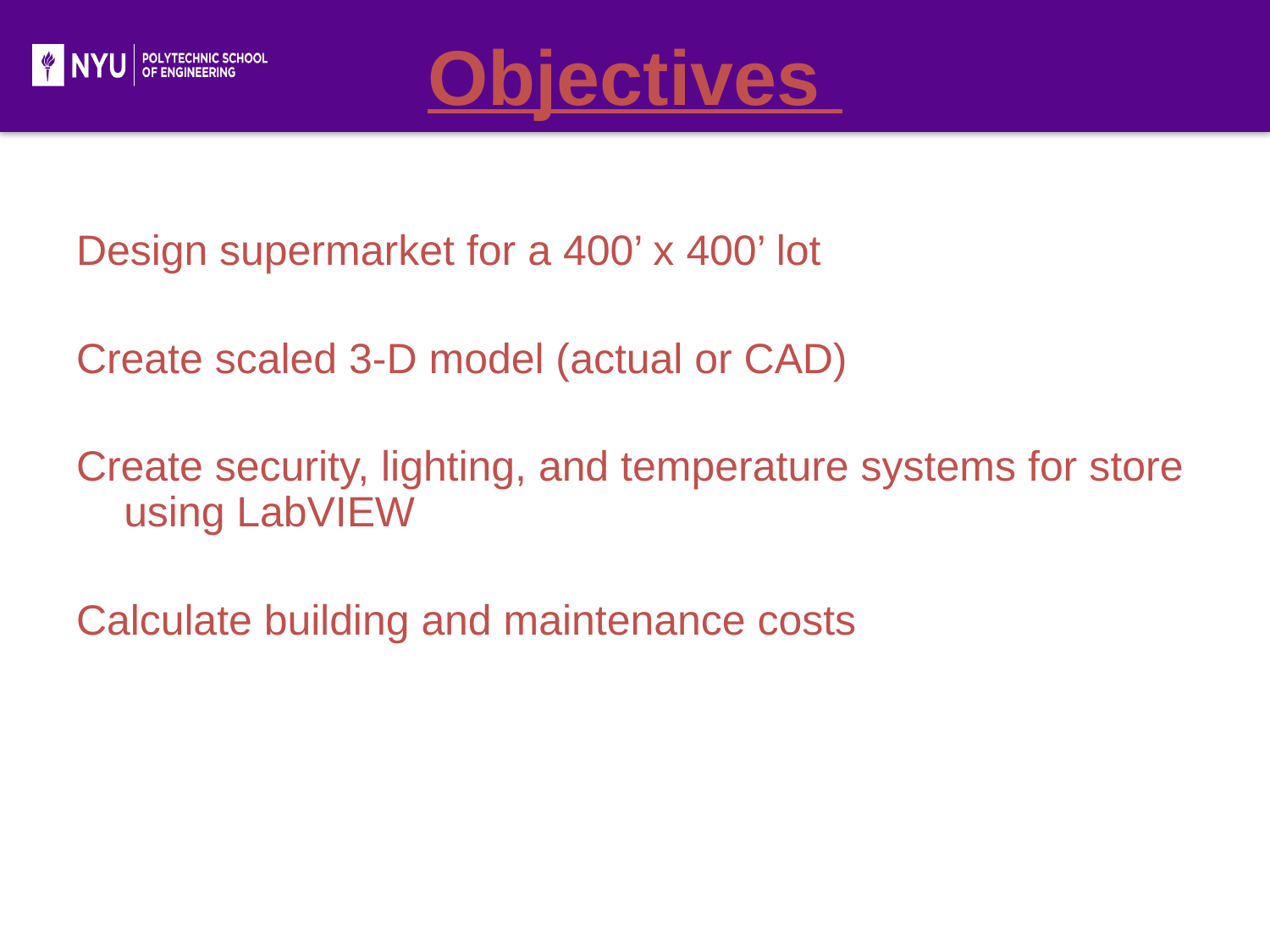

# Objectives
Design supermarket for a 400’ x 400’ lot

Create scaled 3-D model (actual or CAD)

Create security, lighting, and temperature systems for store using LabVIEW

Calculate building and maintenance costs